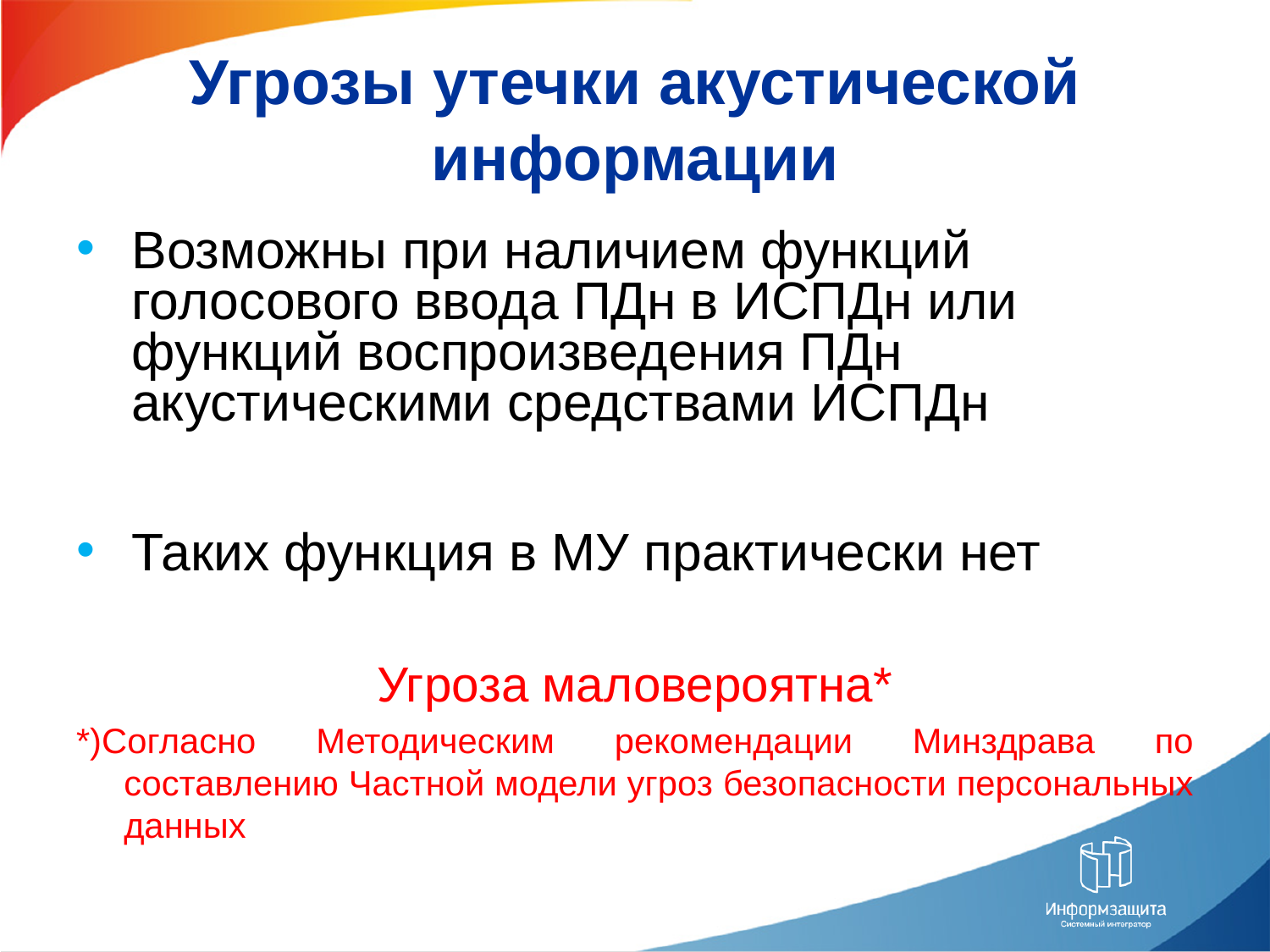

# Угрозы утечки акустической информации
Возможны при наличием функций голосового ввода ПДн в ИСПДн или функций воспроизведения ПДн акустическими средствами ИСПДн

Таких функция в МУ практически нет

Угроза маловероятна*
*)Согласно Методическим рекомендации Минздрава по составлению Частной модели угроз безопасности персональных данных